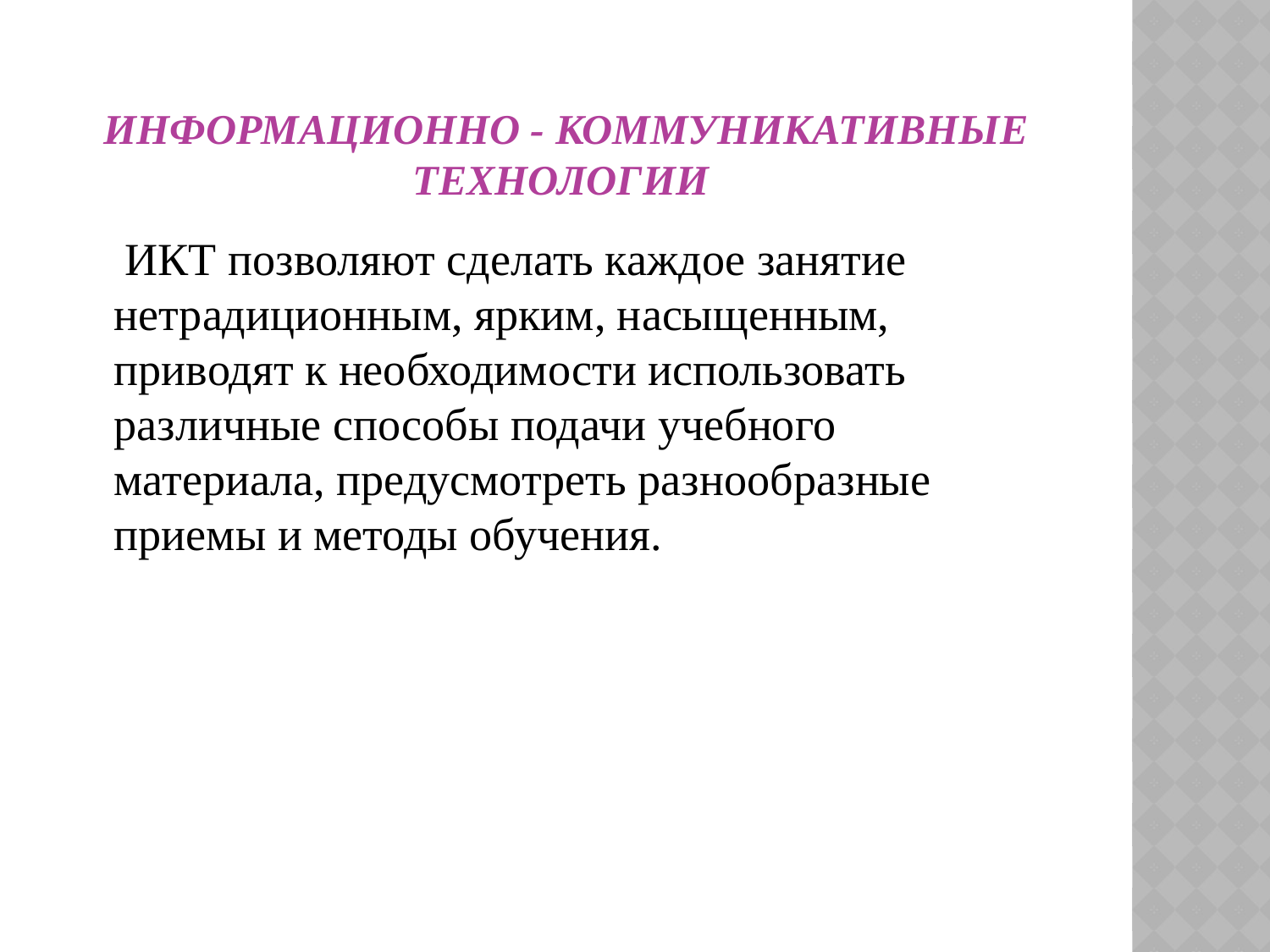

# Информационно - коммуникативные технологии
    ИКТ позволяют сделать каждое занятие нетрадиционным, ярким, насыщенным, приводят к необходимости использовать различные способы подачи учебного материала, предусмотреть разнообразные приемы и методы обучения.